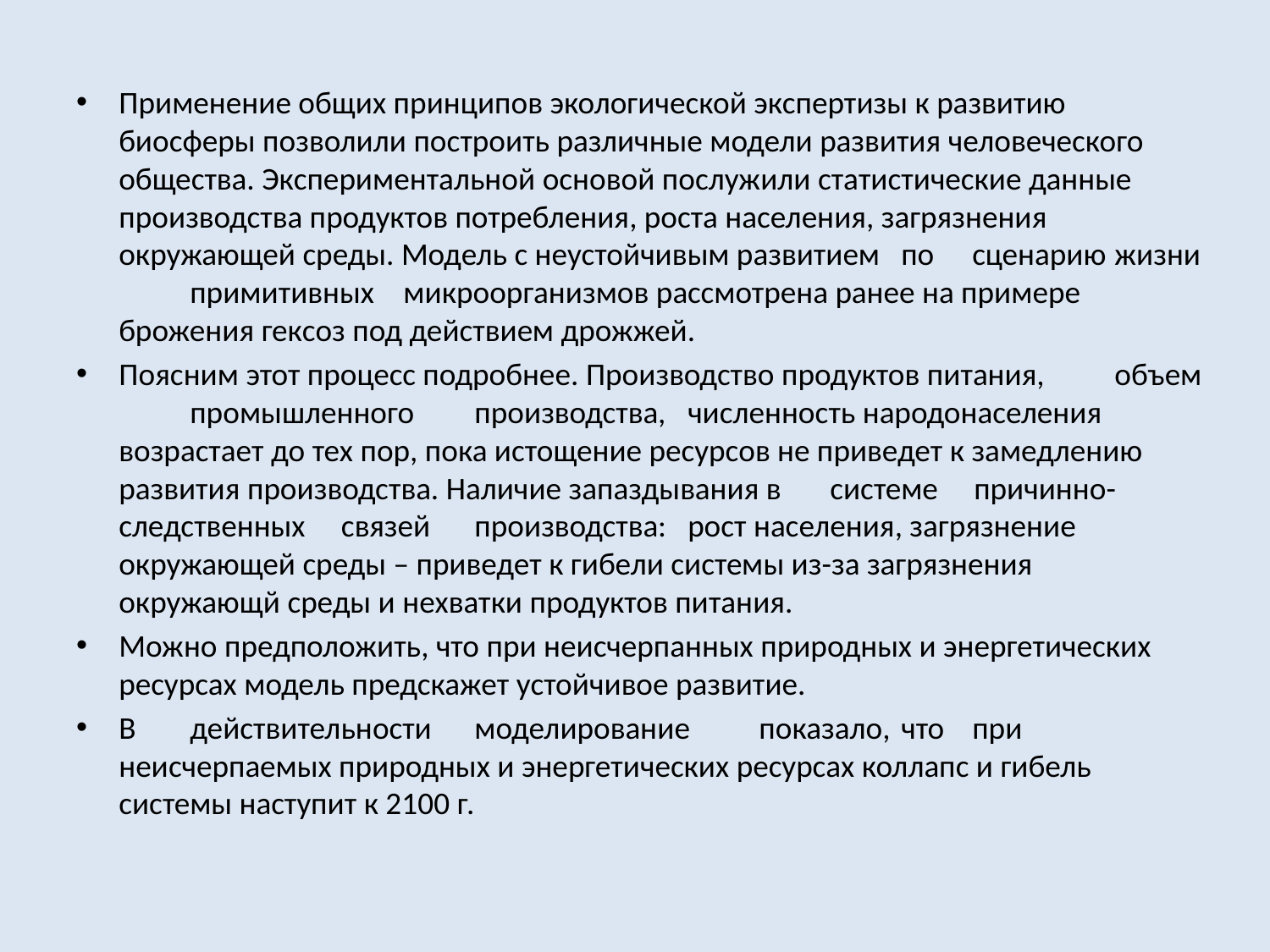

Применение общих принципов экологической экспертизы к развитию биосферы позволили построить различные модели развития человеческого общества. Экспериментальной основой послужили статистические данные производства продуктов потребления, роста населения, загрязнения окружающей среды. Модель с неустойчивым развитием	по	сценарию	жизни	примитивных	микроорганизмов рассмотрена ранее на примере брожения гексоз под действием дрожжей.
Поясним этот процесс подробнее. Производство продуктов питания,	объем	промышленного	производства,	численность народонаселения возрастает до тех пор, пока истощение ресурсов не приведет к замедлению развития производства. Наличие запаздывания в	системе     причинно-следственных     связей	производства:	рост населения, загрязнение окружающей среды – приведет к гибели системы из-за загрязнения окружающй среды и нехватки продуктов питания.
Можно предположить, что при неисчерпанных природных и энергетических ресурсах модель предскажет устойчивое развитие.
В	действительности	моделирование	показало,	что	при неисчерпаемых природных и энергетических ресурсах коллапс и гибель системы наступит к 2100 г.